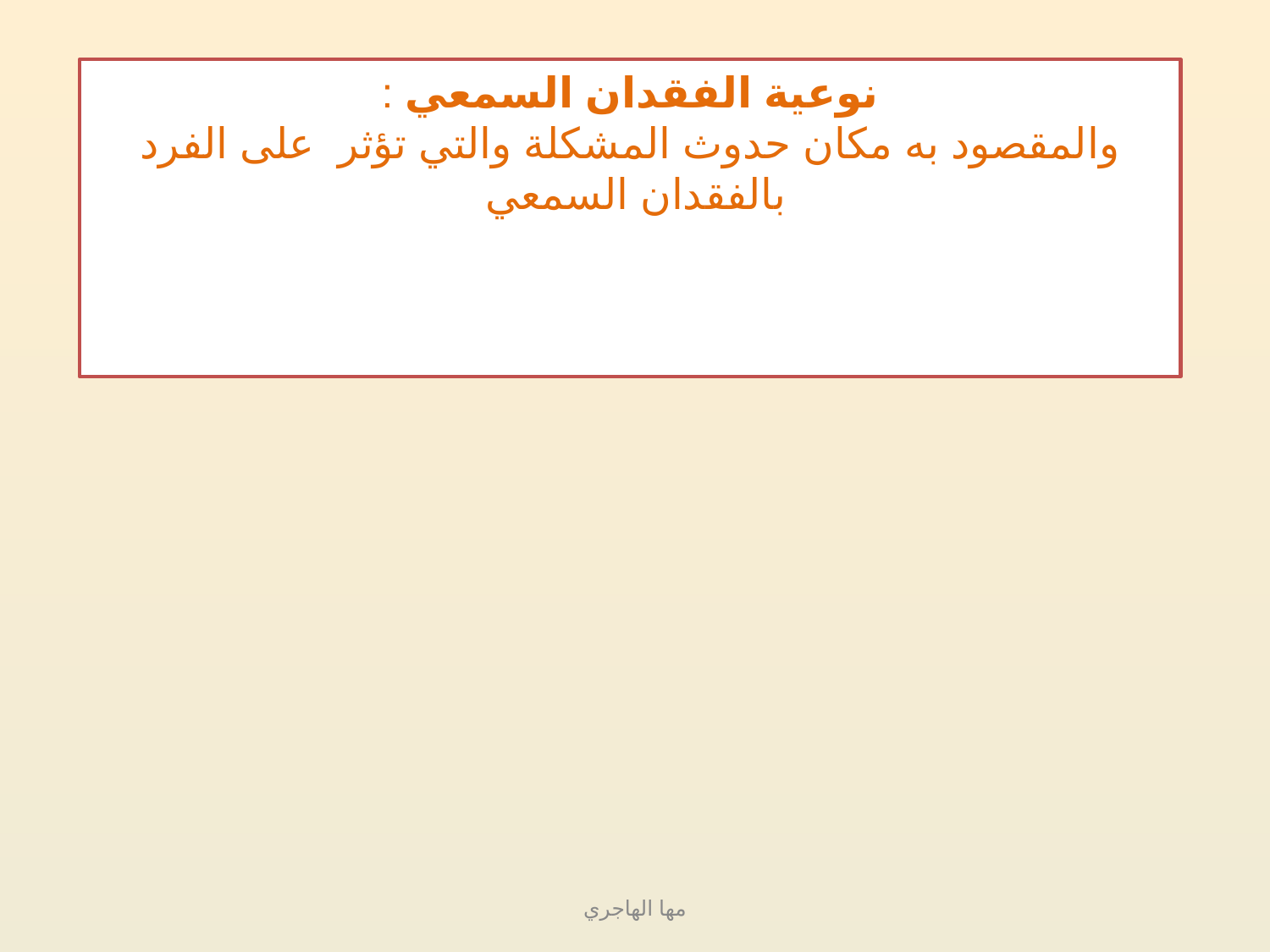

نوعية الفقدان السمعي :
والمقصود به مكان حدوث المشكلة والتي تؤثر  على الفرد بالفقدان السمعي

مها الهاجري